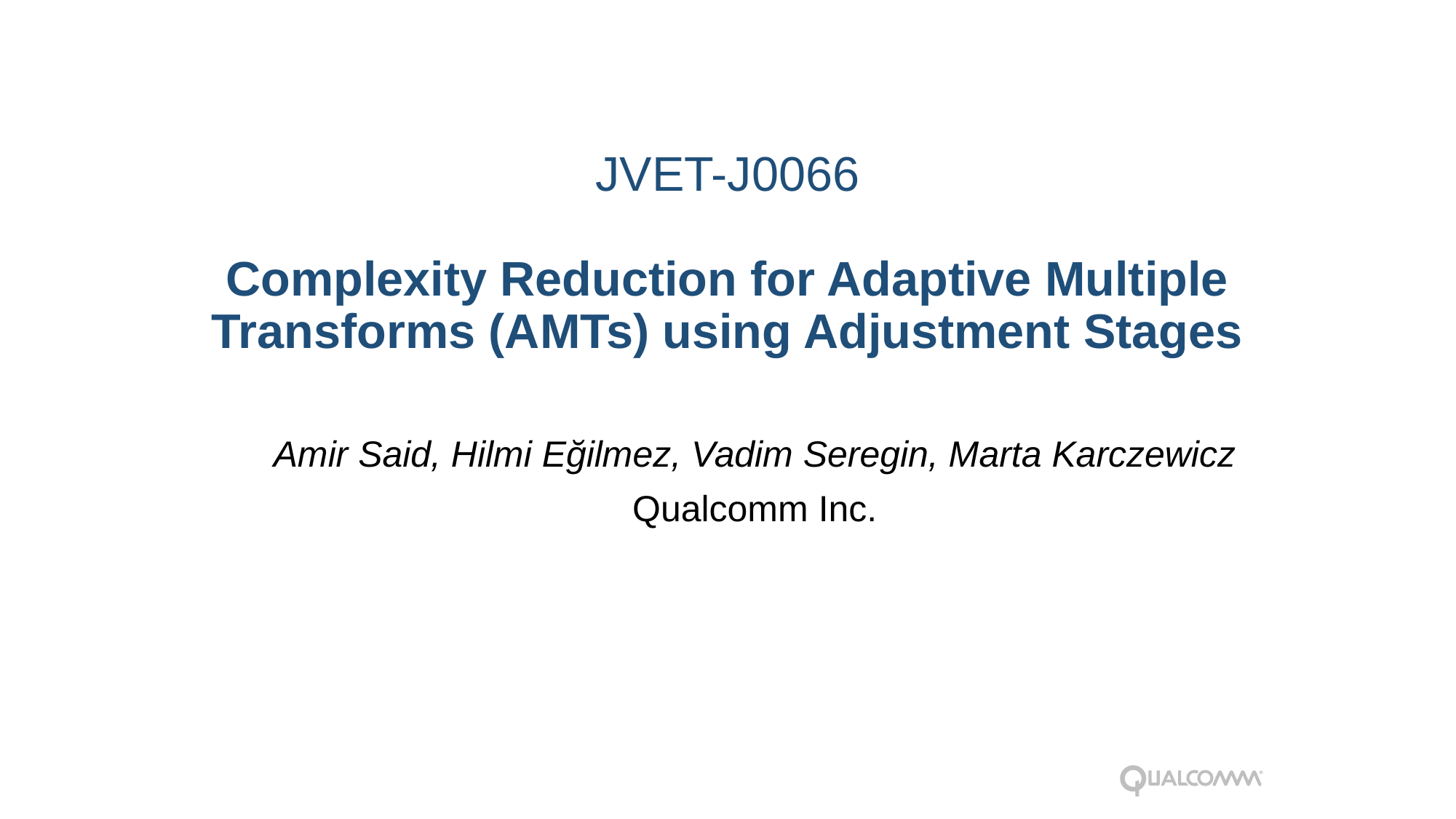

# JVET-J0066 Complexity Reduction for Adaptive Multiple Transforms (AMTs) using Adjustment Stages
Amir Said, Hilmi Eğilmez, Vadim Seregin, Marta Karczewicz
Qualcomm Inc.